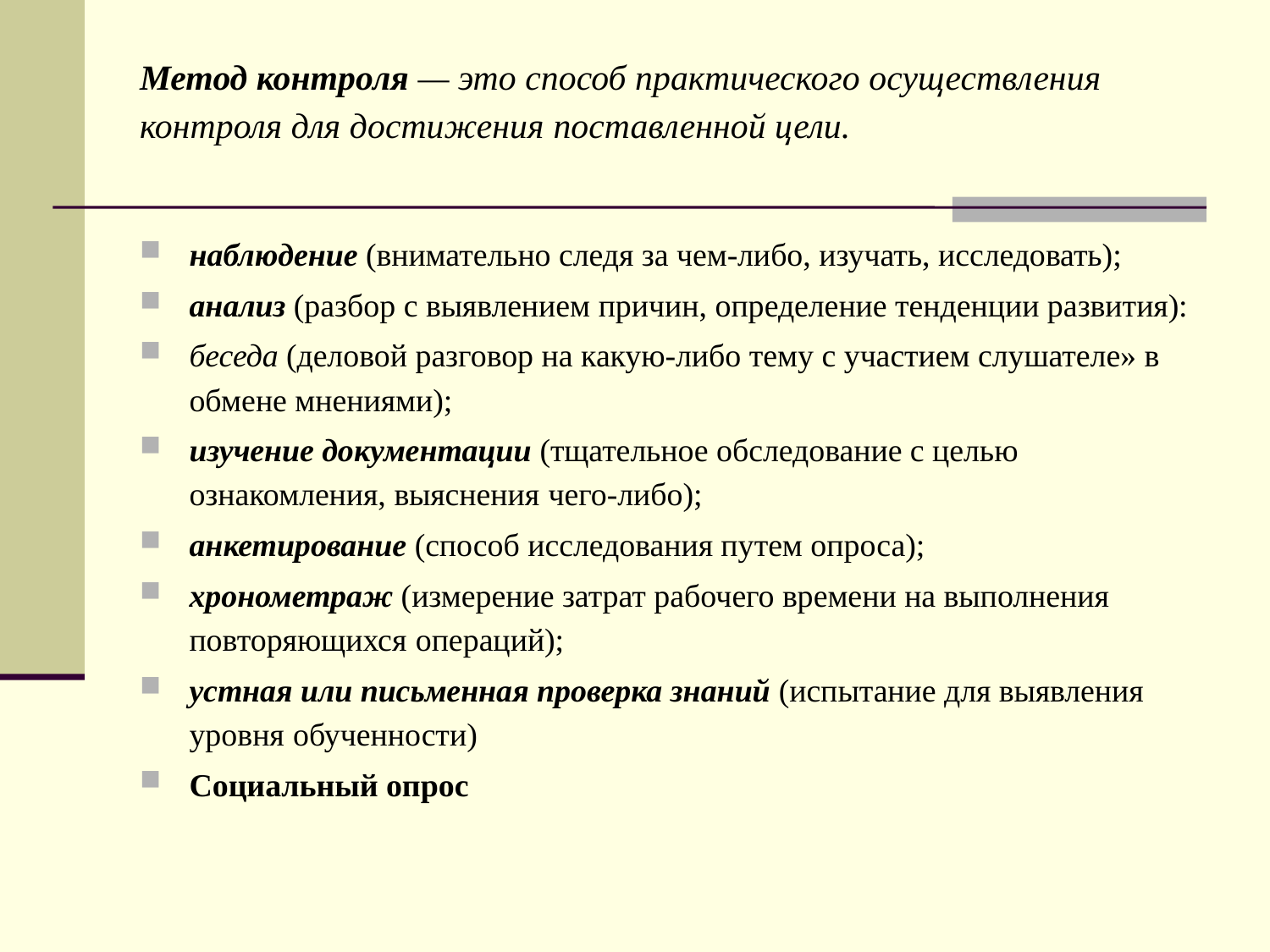

# Метод контроля — это способ практического осуществления контроля для достижения поставленной цели.
наблюдение (внимательно следя за чем-либо, изучать, исследовать);
анализ (разбор с выявлением причин, определение тенденции развития):
беседа (деловой разговор на какую-либо тему с участием слушателе» в обмене мнениями);
изучение документации (тщательное обследование с целью ознакомления, выяснения чего-либо);
анкетирование (способ исследования путем опроса);
хронометраж (измерение затрат рабочего времени на выполнения повторяющихся операций);
устная или письменная проверка знаний (испытание для выявления уровня обученности)
Социальный опрос